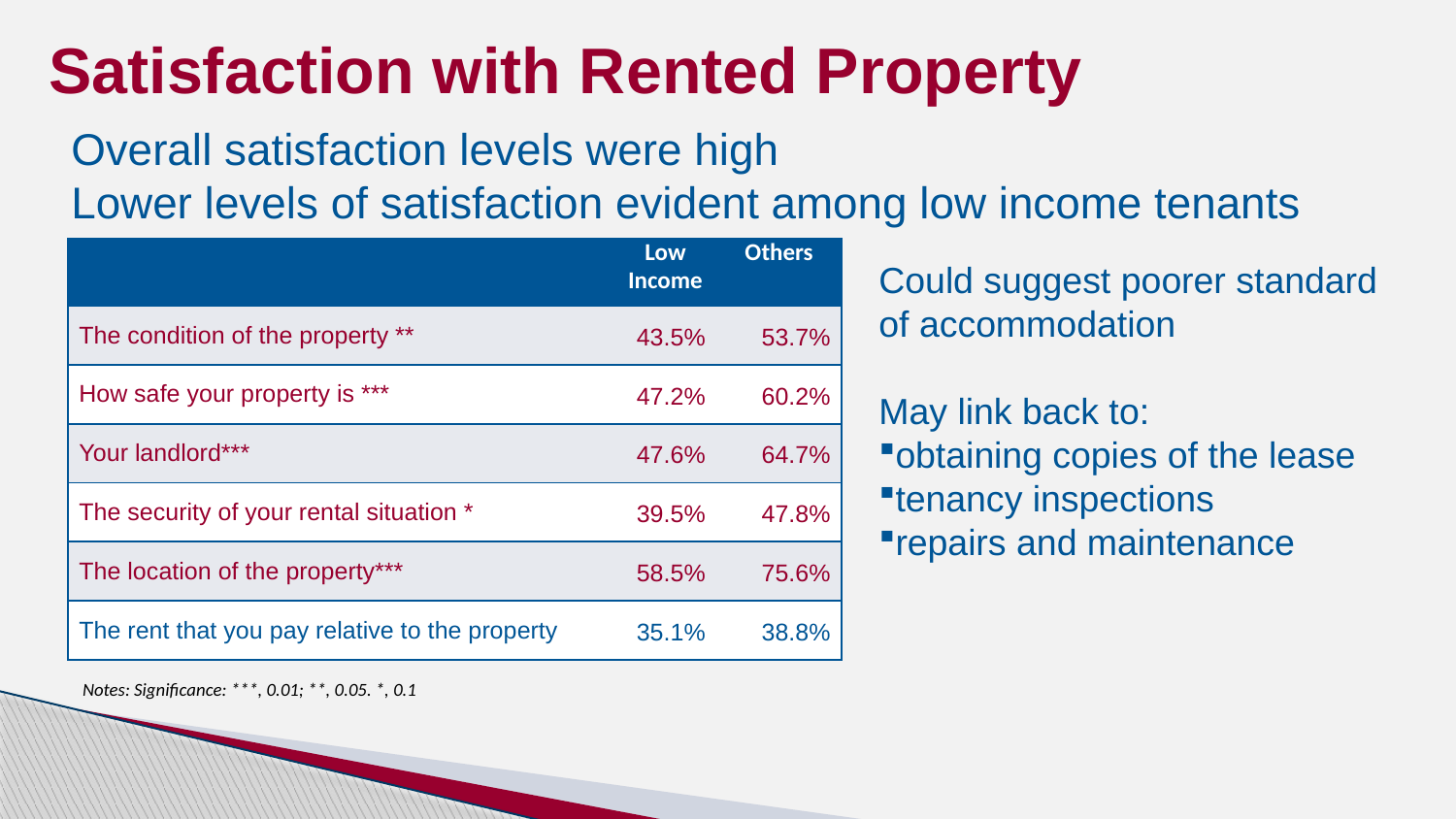

# Satisfaction with Rented Property
Overall satisfaction levels were high
Lower levels of satisfaction evident among low income tenants
|  | Low Income | Others |
| --- | --- | --- |
| The condition of the property \*\* | 43.5% | 53.7% |
| How safe your property is \*\*\* | 47.2% | 60.2% |
| Your landlord\*\*\* | 47.6% | 64.7% |
| The security of your rental situation \* | 39.5% | 47.8% |
| The location of the property\*\*\* | 58.5% | 75.6% |
| The rent that you pay relative to the property | 35.1% | 38.8% |
Could suggest poorer standard of accommodation

May link back to:
obtaining copies of the lease
tenancy inspections
repairs and maintenance

Notes: Significance: ***, 0.01; **, 0.05. *, 0.1